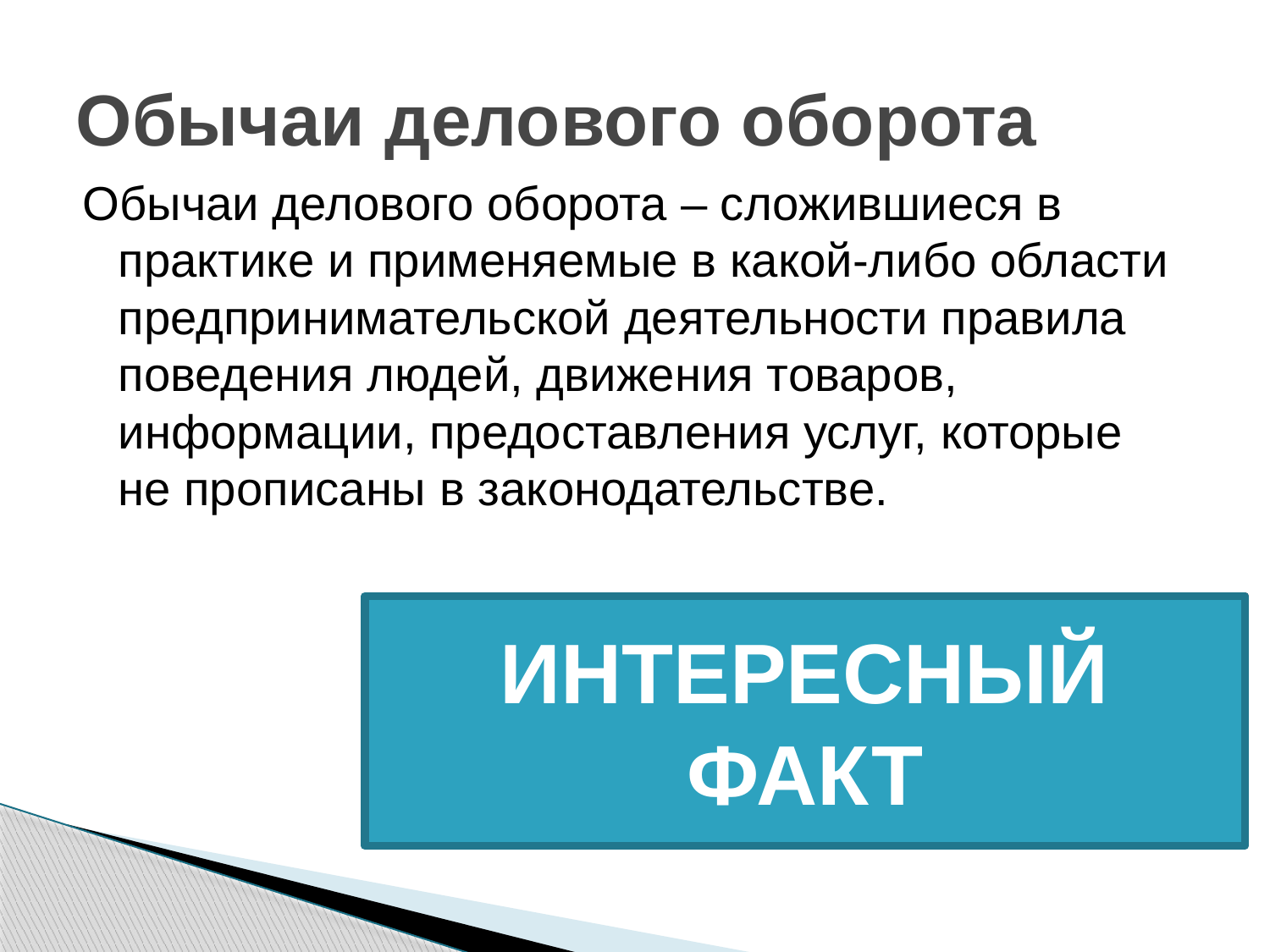

# Обычаи делового оборота
Обычаи делового оборота – сложившиеся в практике и применяемые в какой-либо области предпринимательской деятельности правила поведения людей, движения товаров, информации, предоставления услуг, которые не прописаны в законодательстве.
ИНТЕРЕСНЫЙ ФАКТ
Обычаи делового оборота применяются к отношениям между сторонами только в том случае, если стороны в договоре прямо не предусмотрели иное. То есть в договоре могут присутствовать условия: о том, что обычаи к правоотношениям сторон не применяются; о том, что определенное действие осуществляется в соответствии с обычаями в данной сфере.